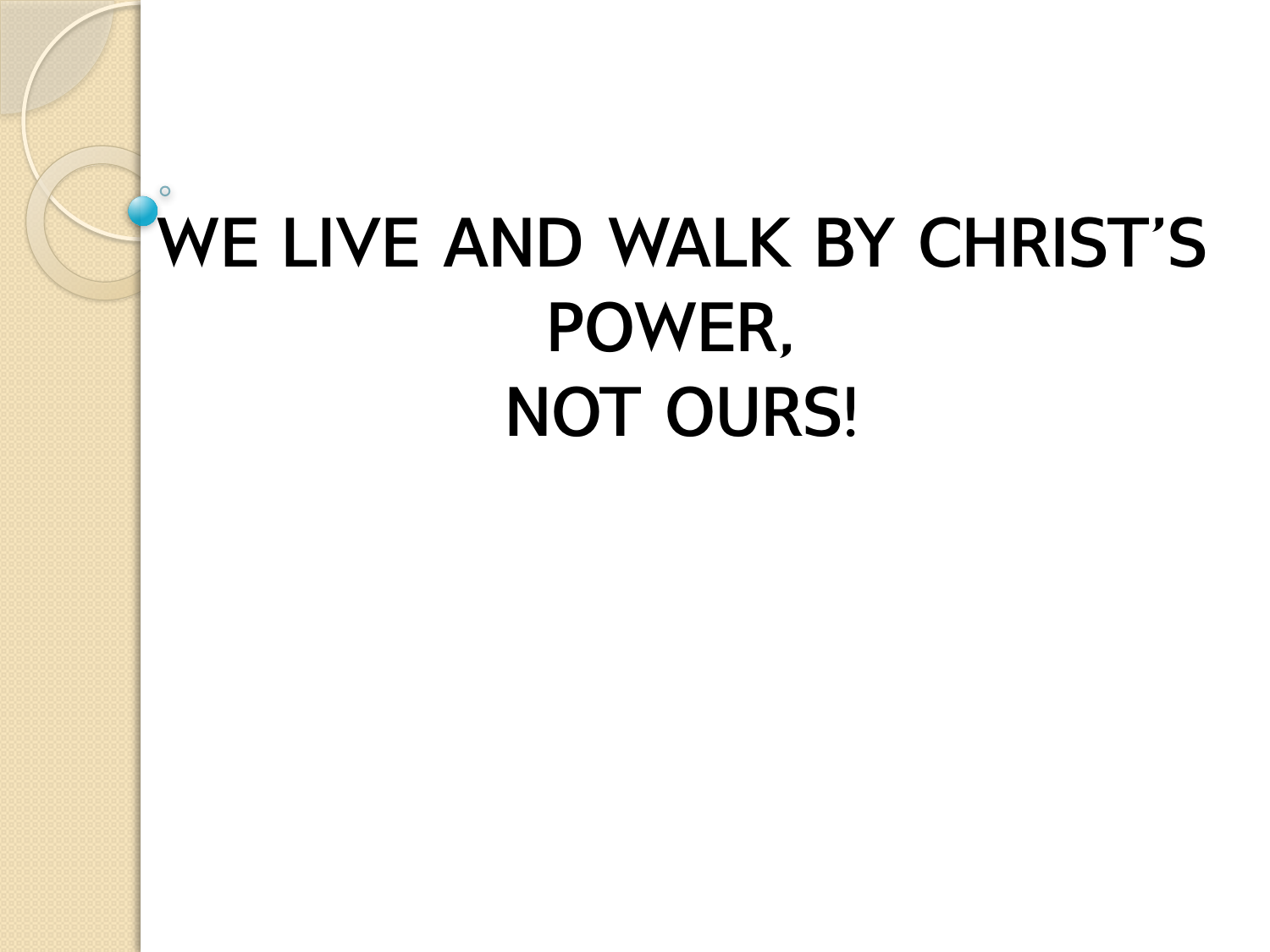

WE LIVE AND WALK BY CHRIST’S POWER,
NOT OURS!